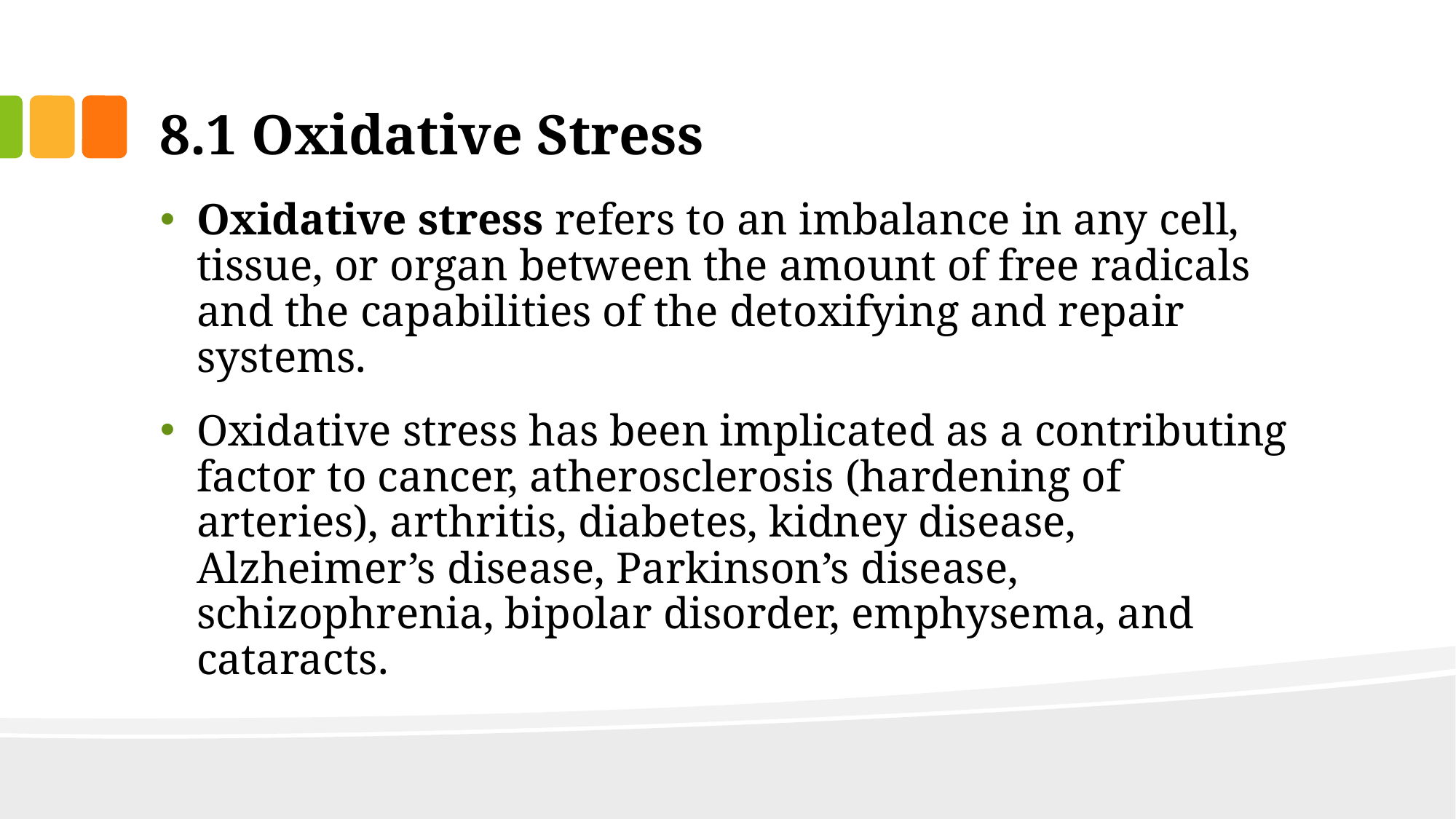

# 8.1 Oxidative Stress
Oxidative stress refers to an imbalance in any cell, tissue, or organ between the amount of free radicals and the capabilities of the detoxifying and repair systems.
Oxidative stress has been implicated as a contributing factor to cancer, atherosclerosis (hardening of arteries), arthritis, diabetes, kidney disease, Alzheimer’s disease, Parkinson’s disease, schizophrenia, bipolar disorder, emphysema, and cataracts.